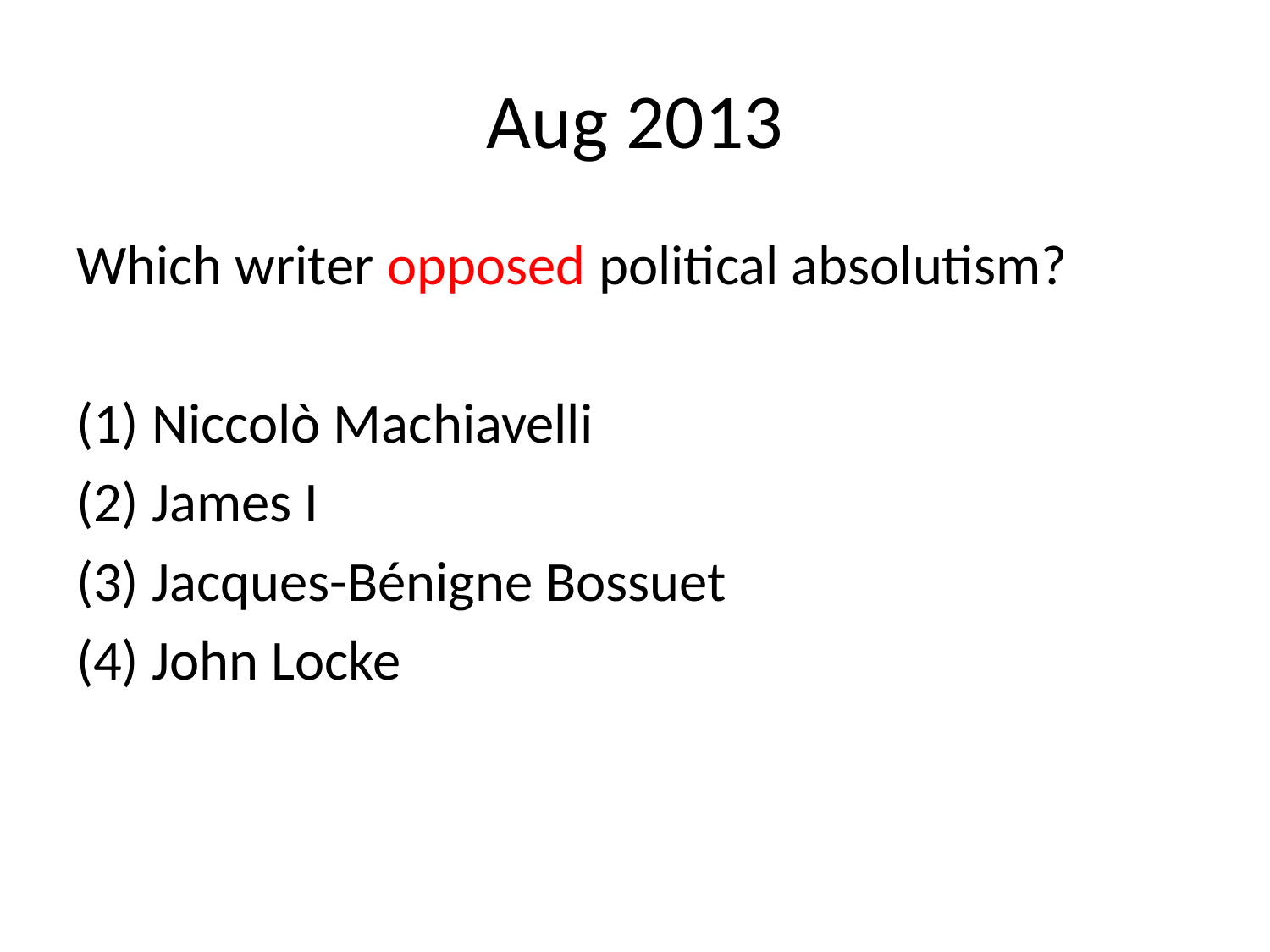

# Aug 2013
Which writer opposed political absolutism?

(1) Niccolò Machiavelli
(2) James I
(3) Jacques-Bénigne Bossuet
(4) John Locke